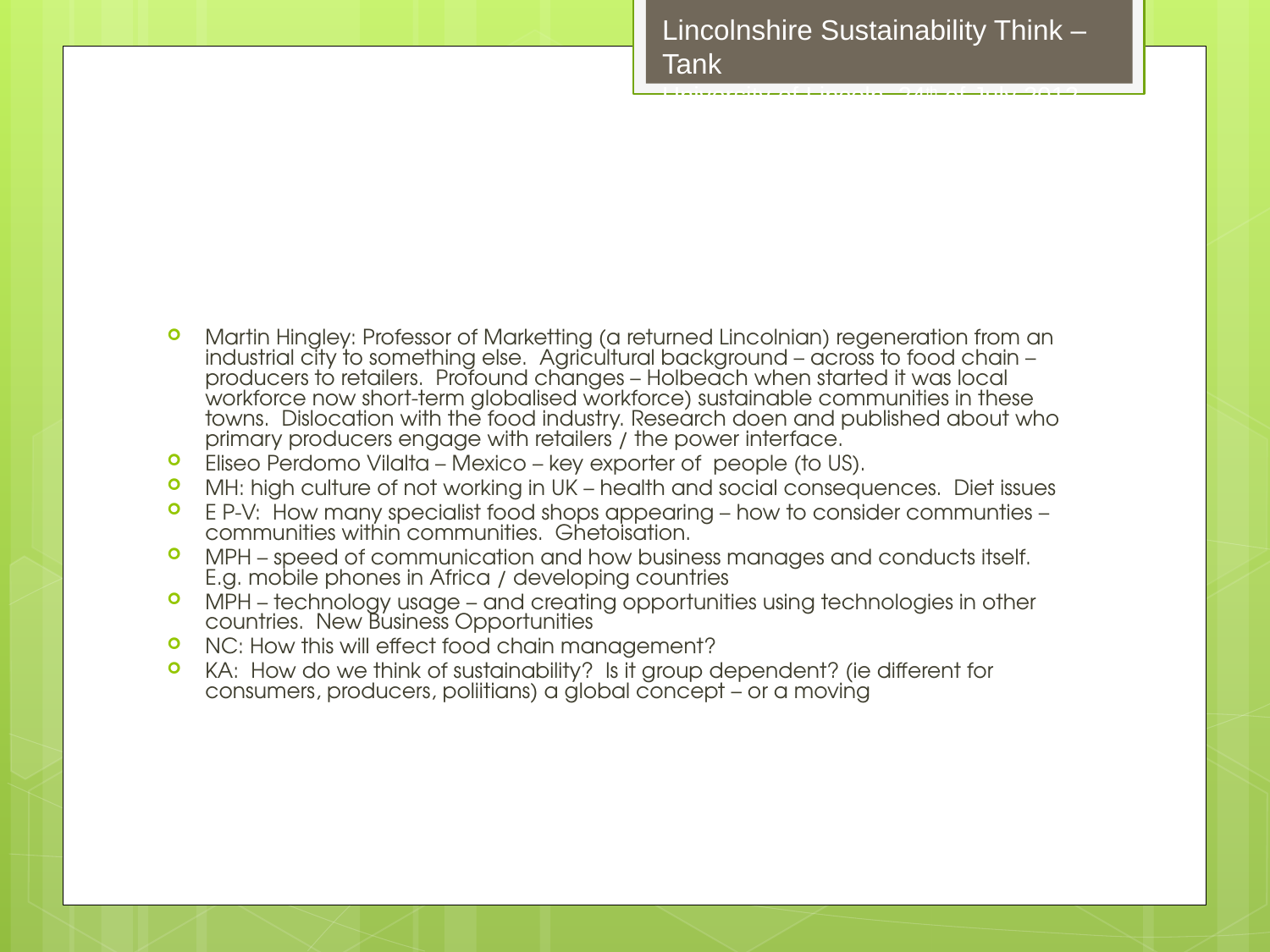

Martin Hingley: Professor of Marketting (a returned Lincolnian) regeneration from an industrial city to something else.  Agricultural background – across to food chain – producers to retailers.  Profound changes – Holbeach when started it was local workforce now short-term globalised workforce) sustainable communities in these towns.  Dislocation with the food industry. Research doen and published about who primary producers engage with retailers / the power interface.
Eliseo Perdomo Vilalta – Mexico – key exporter of  people (to US).
MH: high culture of not working in UK – health and social consequences.  Diet issues
E P-V:  How many specialist food shops appearing – how to consider communties – communities within communities.  Ghetoisation.
MPH – speed of communication and how business manages and conducts itself.  E.g. mobile phones in Africa / developing countries
MPH – technology usage – and creating opportunities using technologies in other countries.  New Business Opportunities
NC: How this will effect food chain management?
KA:  How do we think of sustainability?  Is it group dependent? (ie different for consumers, producers, poliitians) a global concept – or a moving